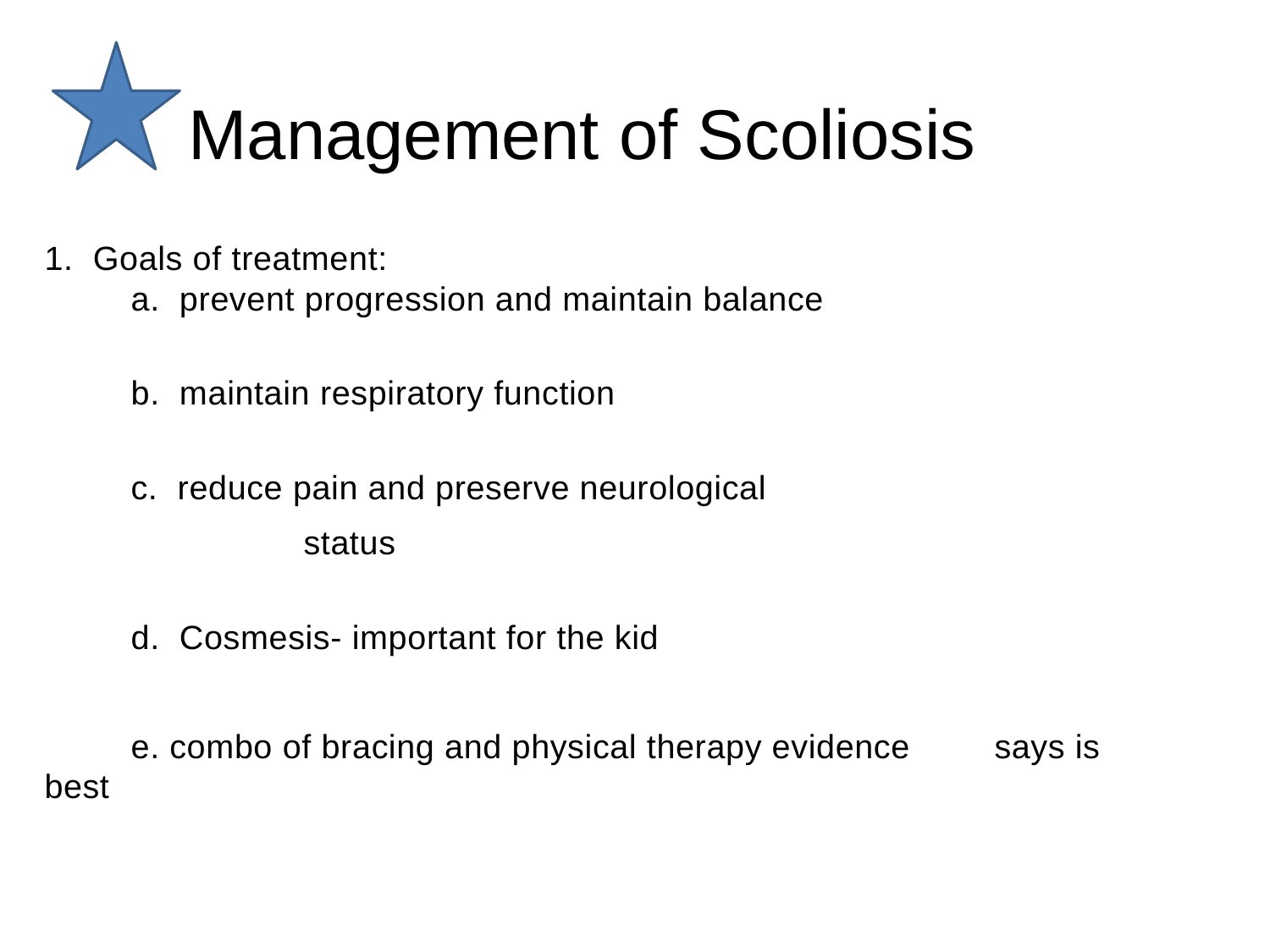

# Management of Scoliosis

1.  Goals of treatment:
	a.  prevent progression and maintain balance
		b.  maintain respiratory function
		c.  reduce pain and preserve neurological
	          		status
		d.  Cosmesis- important for the kid

		e. combo of bracing and physical therapy evidence 			says is best